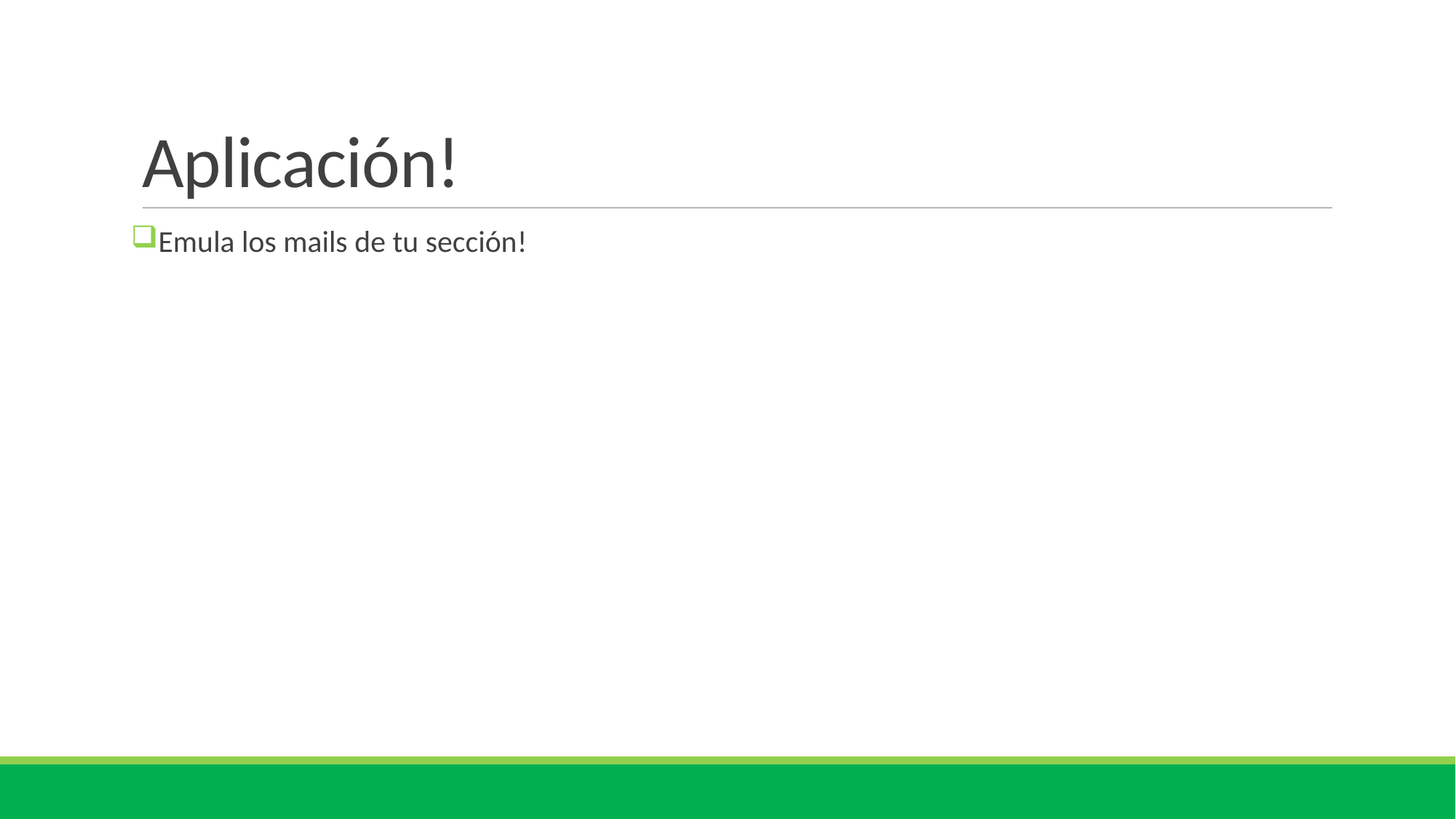

# Aplicación!
Emula los mails de tu sección!